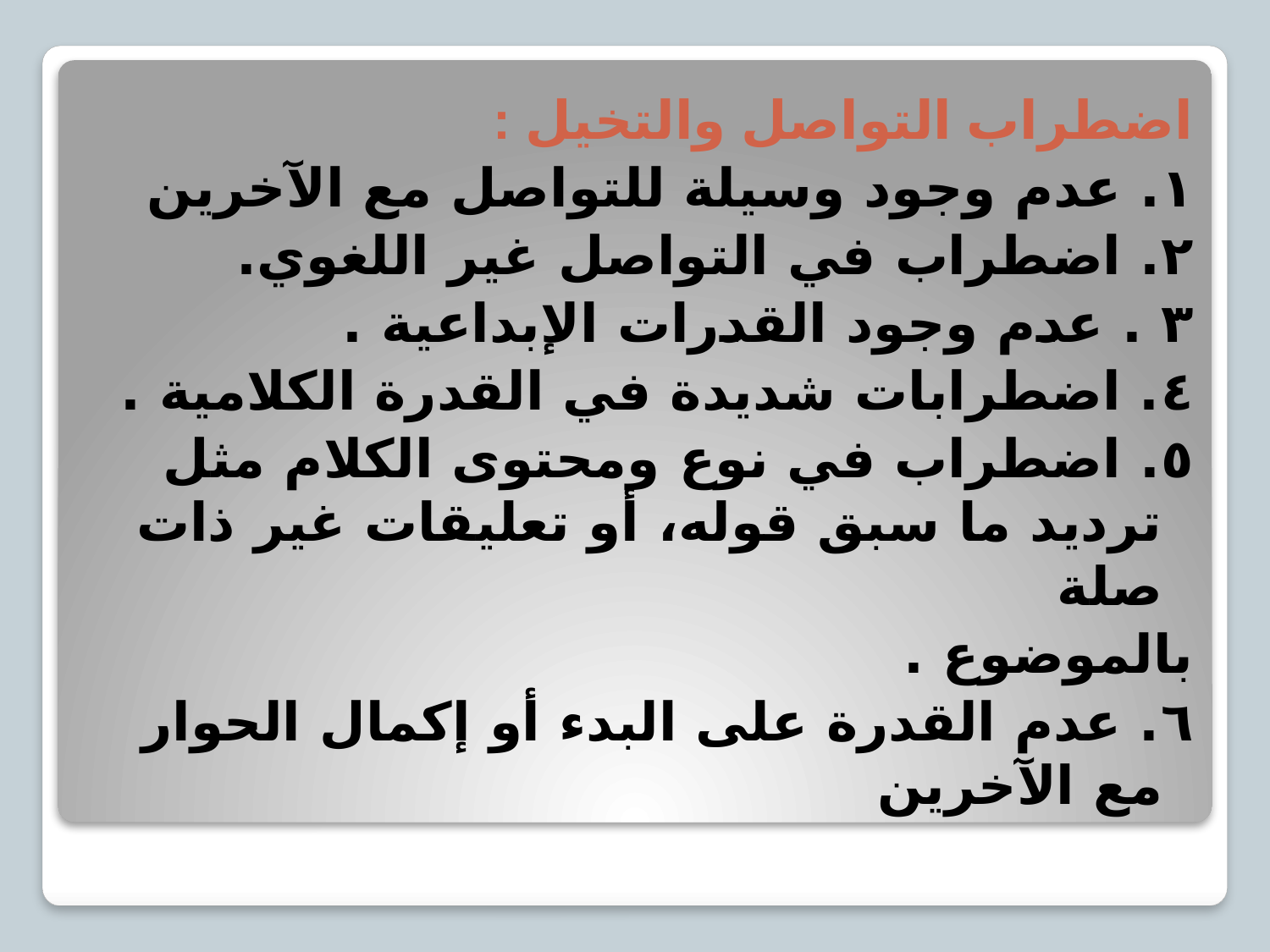

اضطراب التواصل والتخيل :
١. عدم وجود وسيلة للتواصل مع الآخرين
٢. اضطراب في التواصل غير اللغوي.
٣ . عدم وجود القدرات الإبداعية .
٤. اضطرابات شديدة في القدرة الكلامية .
٥. اضطراب في نوع ومحتوى الكلام مثل ترديد ما سبق قوله، أو تعليقات غير ذات صلة
بالموضوع .
٦. عدم القدرة على البدء أو إكمال الحوار مع الآخرين
#